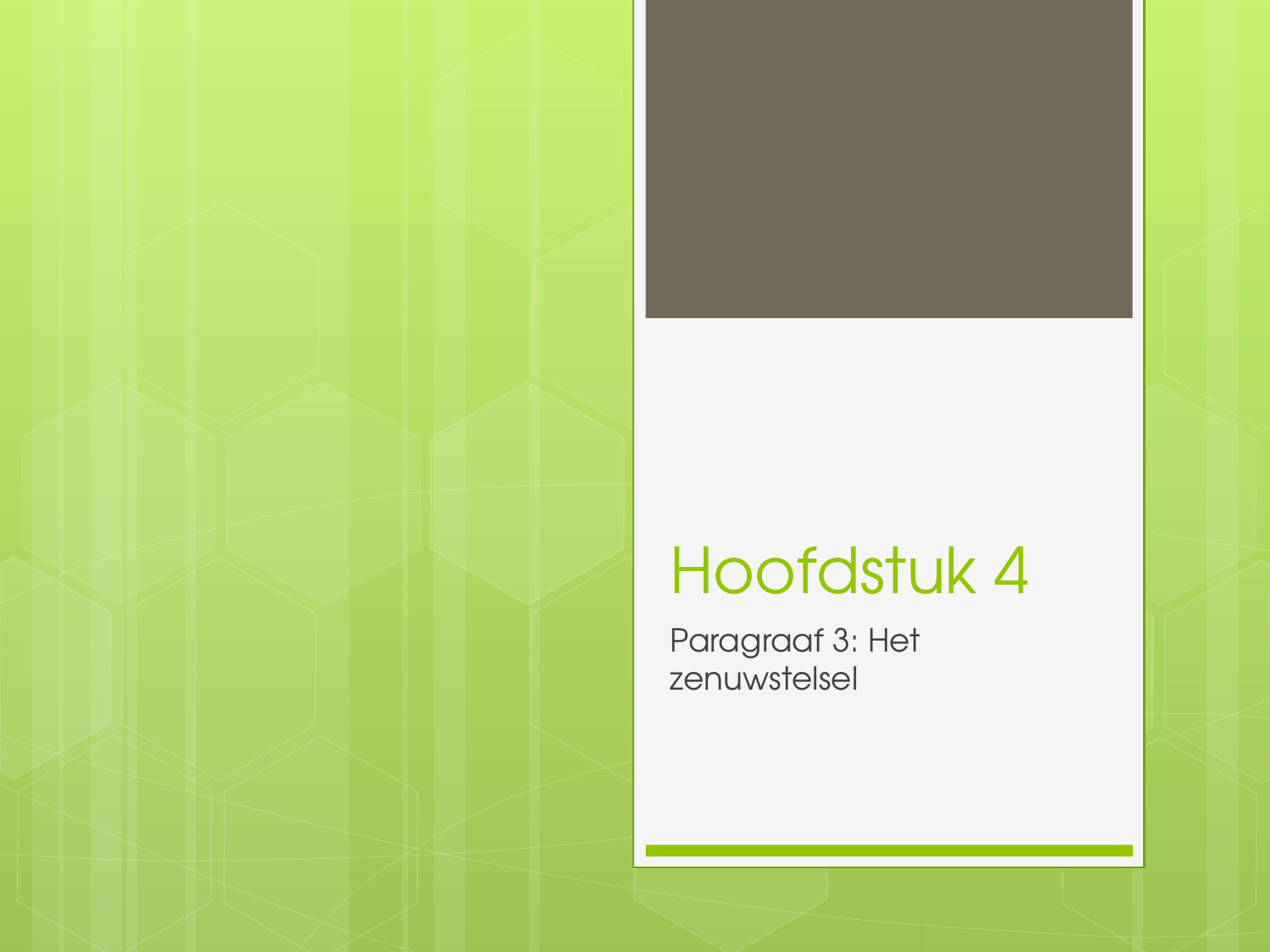

# Hoofdstuk 4
Paragraaf 3: Het zenuwstelsel